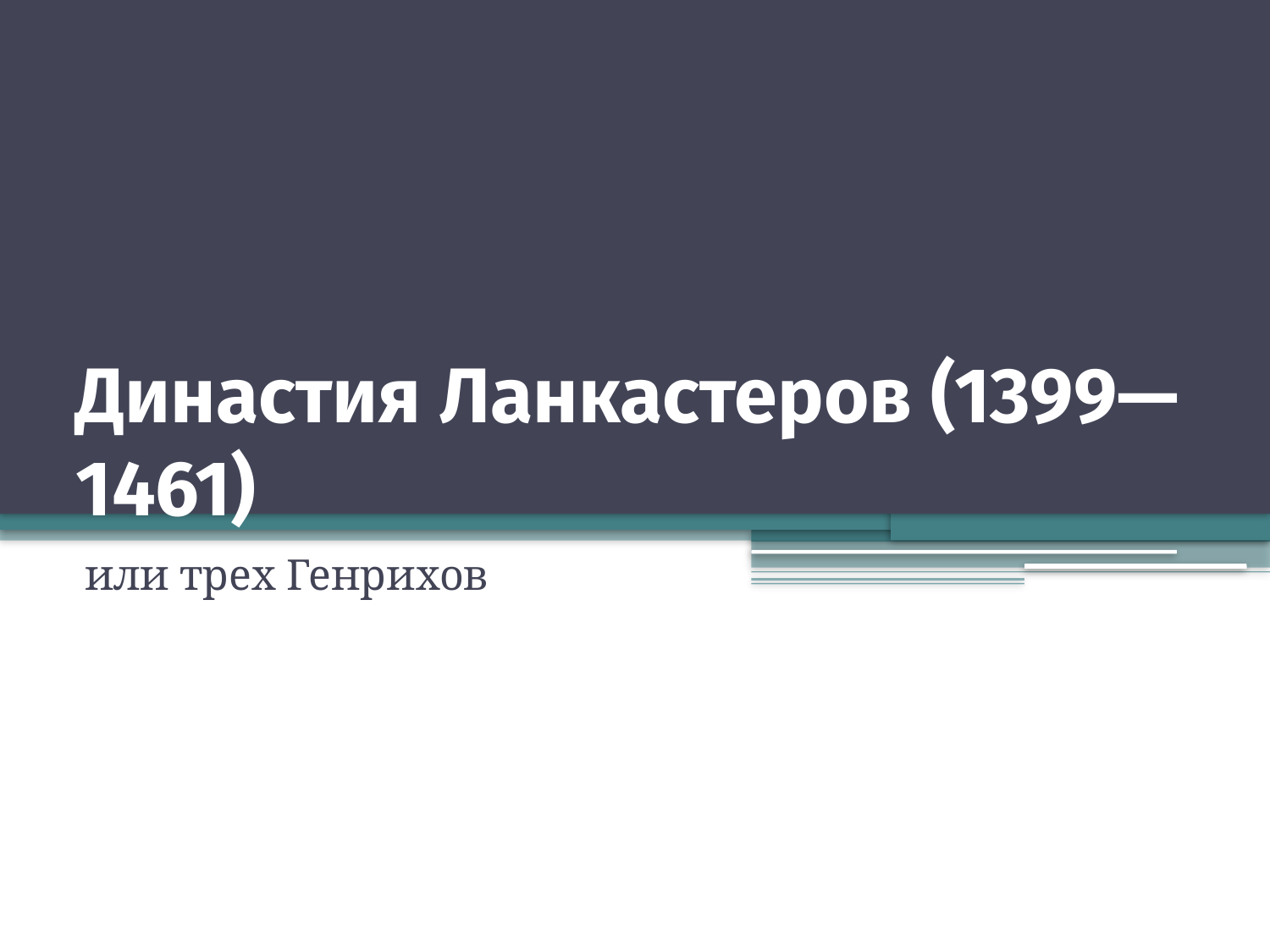

# Династия Ланкастеров (1399—1461)
или трех Генрихов